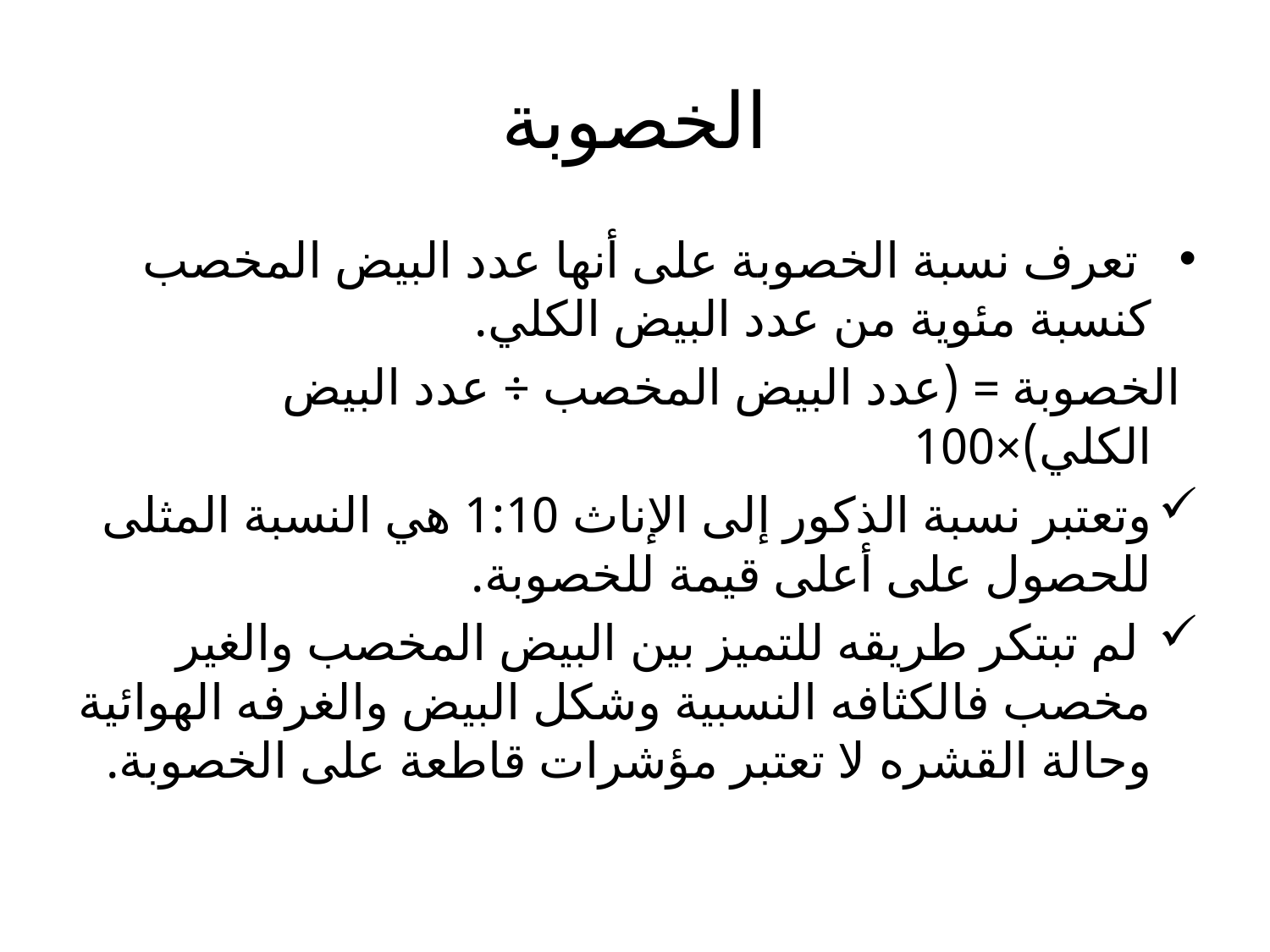

# الخصوبة
 تعرف نسبة الخصوبة على أنها عدد البيض المخصب كنسبة مئوية من عدد البيض الكلي.
 الخصوبة = (عدد البيض المخصب ÷ عدد البيض الكلي)×100
وتعتبر نسبة الذكور إلى الإناث 1:10 هي النسبة المثلى للحصول على أعلى قيمة للخصوبة.
 لم تبتكر طريقه للتميز بين البيض المخصب والغير مخصب فالكثافه النسبية وشكل البيض والغرفه الهوائية وحالة القشره لا تعتبر مؤشرات قاطعة على الخصوبة.